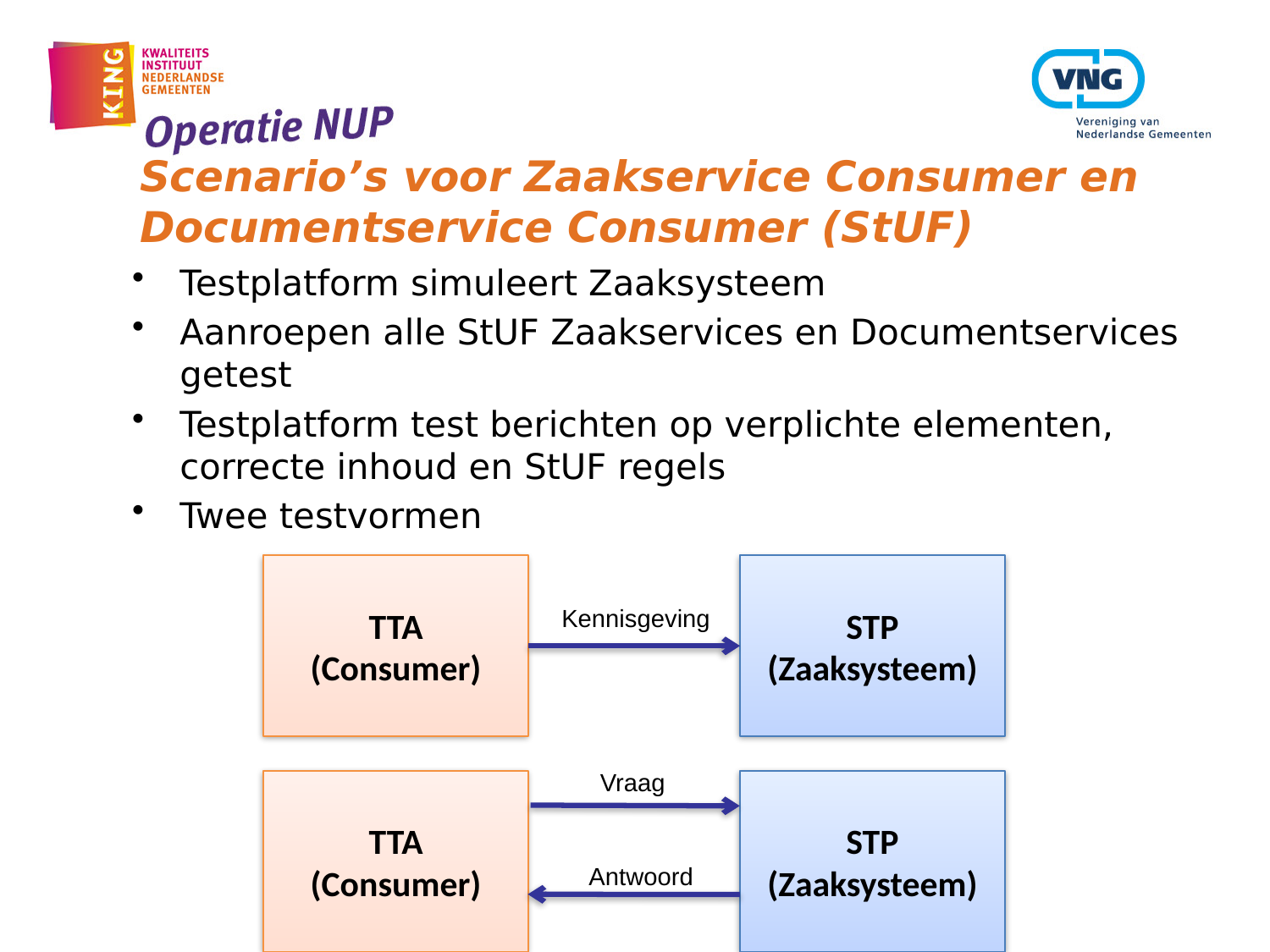

# Scenario’s voor Zaakservice Consumer en Documentservice Consumer (StUF)
Testplatform simuleert Zaaksysteem
Aanroepen alle StUF Zaakservices en Documentservices getest
Testplatform test berichten op verplichte elementen, correcte inhoud en StUF regels
Twee testvormen

TTA
(Consumer)
STP (Zaaksysteem)
Kennisgeving

Vraag
TTA
(Consumer)
STP
(Zaaksysteem)
Antwoord